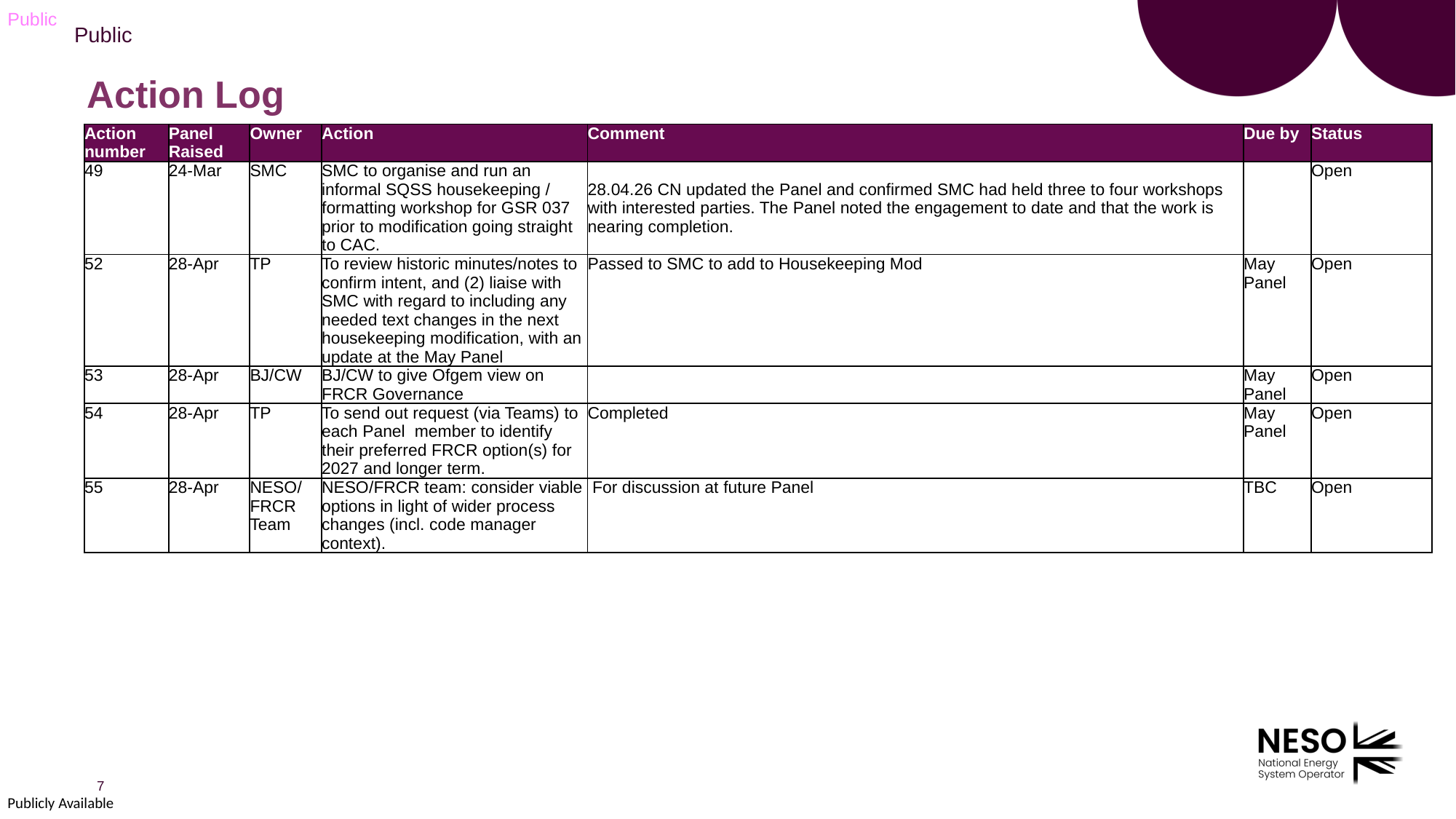

# Action Log
| Action number | Panel Raised | Owner | Action | Comment | Due by | Status |
| --- | --- | --- | --- | --- | --- | --- |
| 49 | 24-Mar | SMC | SMC to organise and run an informal SQSS housekeeping / formatting workshop for GSR 037 prior to modification going straight to CAC. | 28.04.26 CN updated the Panel and confirmed SMC had held three to four workshops with interested parties. The Panel noted the engagement to date and that the work is nearing completion. |  | Open |
| 52 | 28-Apr | TP | To review historic minutes/notes to confirm intent, and (2) liaise with SMC with regard to including any needed text changes in the next housekeeping modification, with an update at the May Panel | Passed to SMC to add to Housekeeping Mod | May Panel | Open |
| 53 | 28-Apr | BJ/CW | BJ/CW to give Ofgem view on FRCR Governance |  | May Panel | Open |
| 54 | 28-Apr | TP | To send out request (via Teams) to each Panel member to identify their preferred FRCR option(s) for 2027 and longer term. | Completed | May Panel | Open |
| 55 | 28-Apr | NESO/FRCR Team | NESO/FRCR team: consider viable options in light of wider process changes (incl. code manager context). | For discussion at future Panel | TBC | Open |